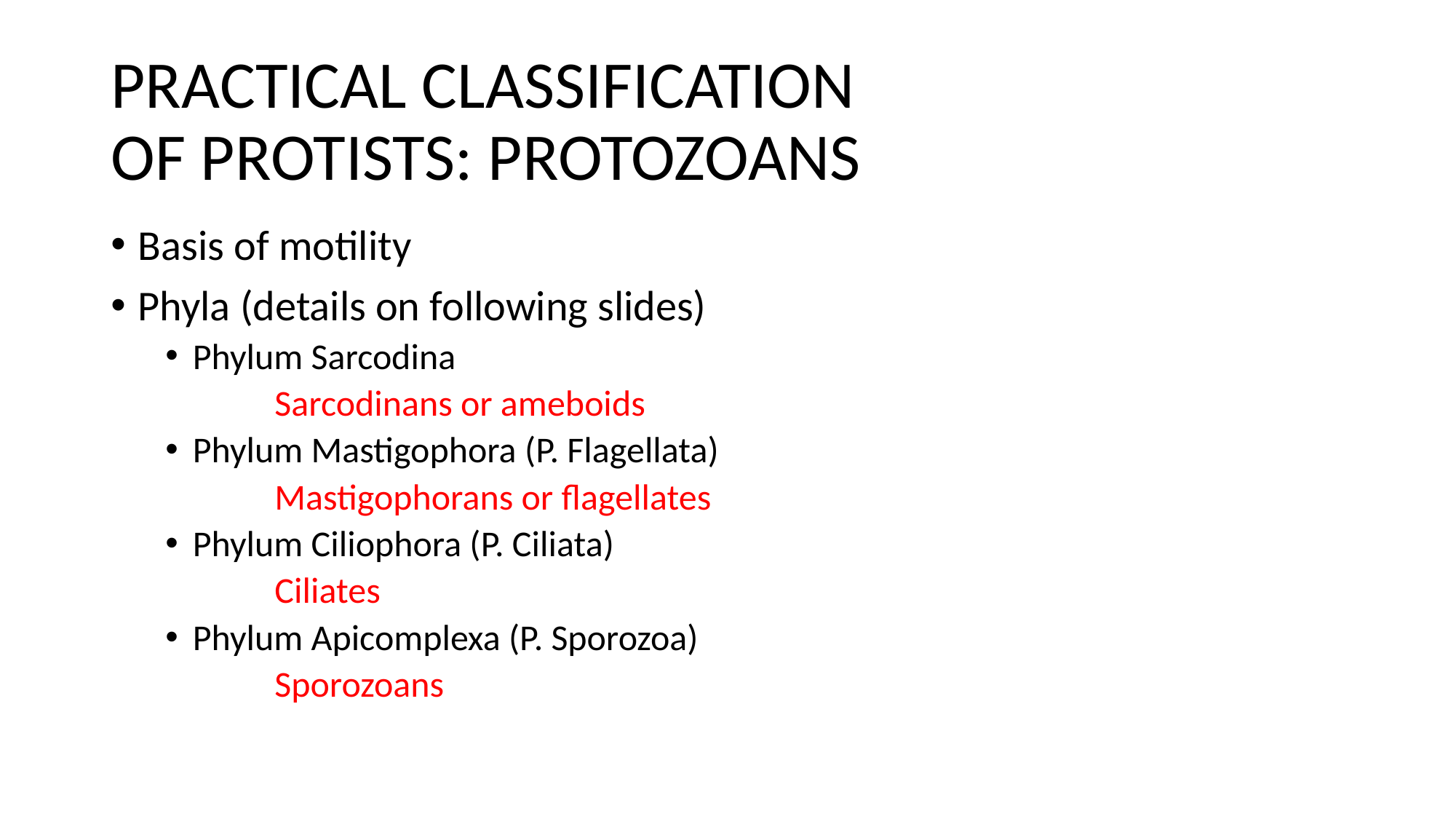

# PRACTICAL CLASSIFICATION OF PROTISTS: PROTOZOANS
Basis of motility
Phyla (details on following slides)
Phylum Sarcodina
	Sarcodinans or ameboids
Phylum Mastigophora (P. Flagellata)
	Mastigophorans or flagellates
Phylum Ciliophora (P. Ciliata)
	Ciliates
Phylum Apicomplexa (P. Sporozoa)
	Sporozoans